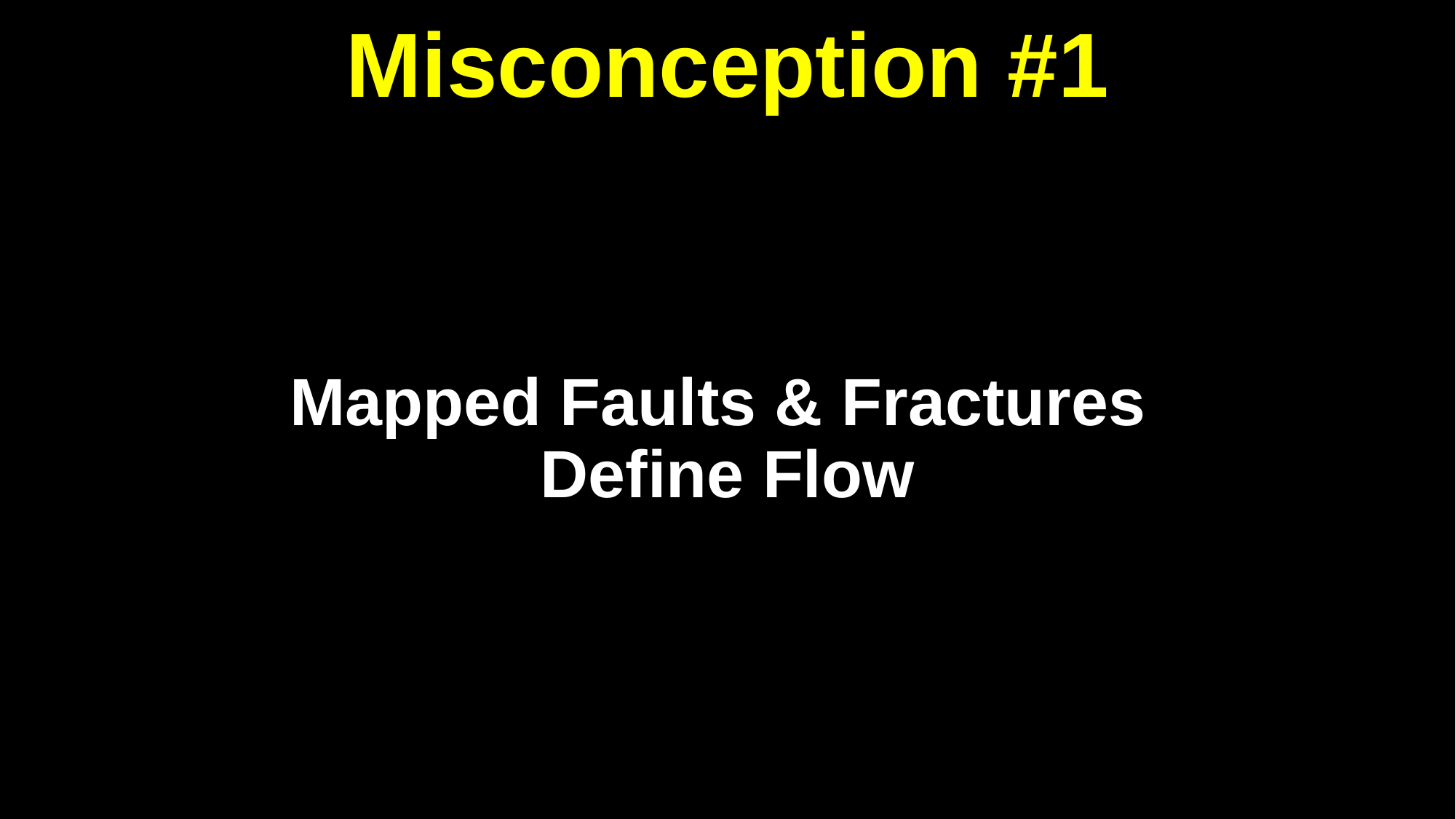

# Mapped Faults & Fractures Define Flow
Misconception #1